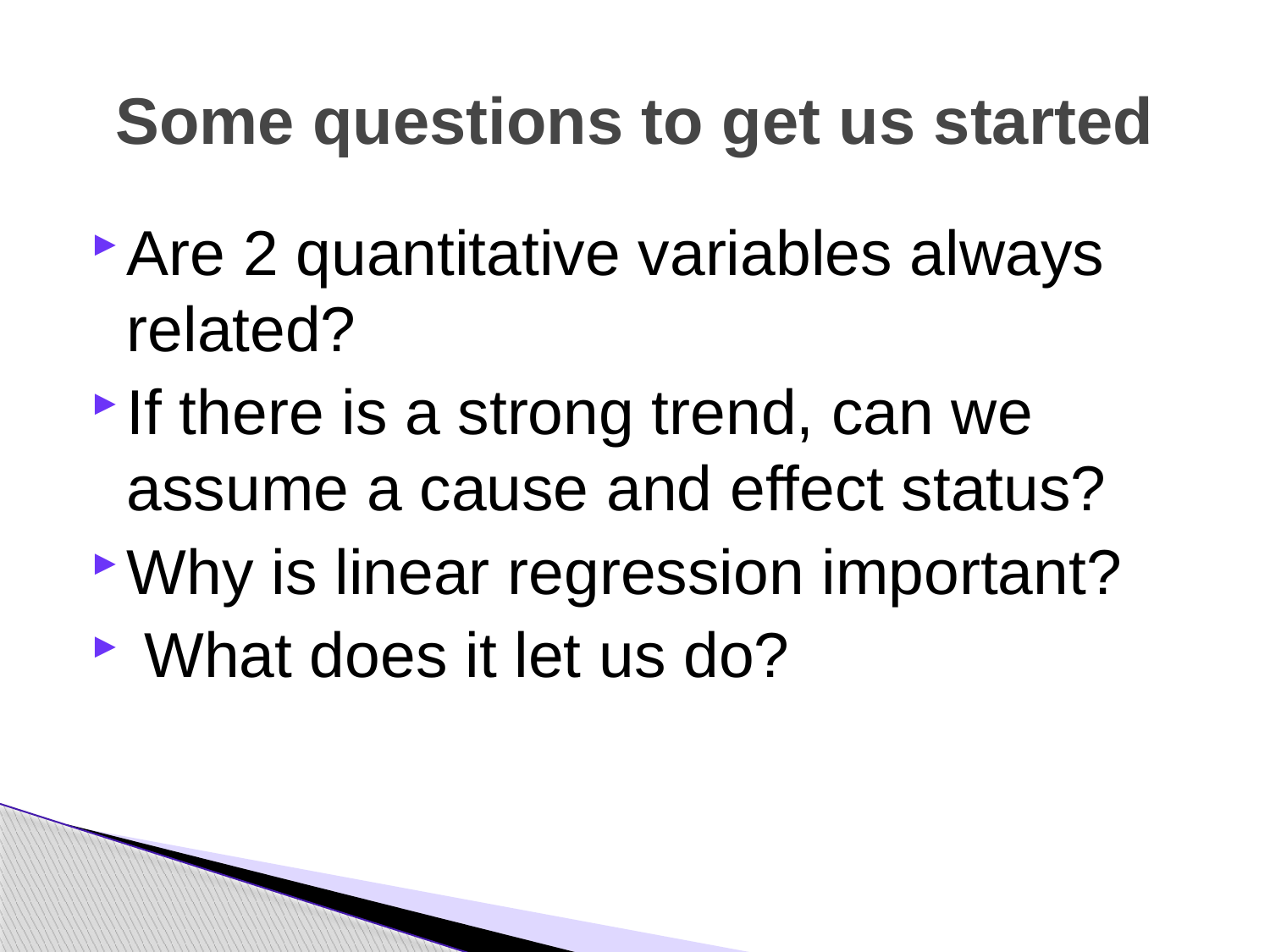

# Some questions to get us started
Are 2 quantitative variables always related?
If there is a strong trend, can we assume a cause and effect status?
Why is linear regression important?
 What does it let us do?